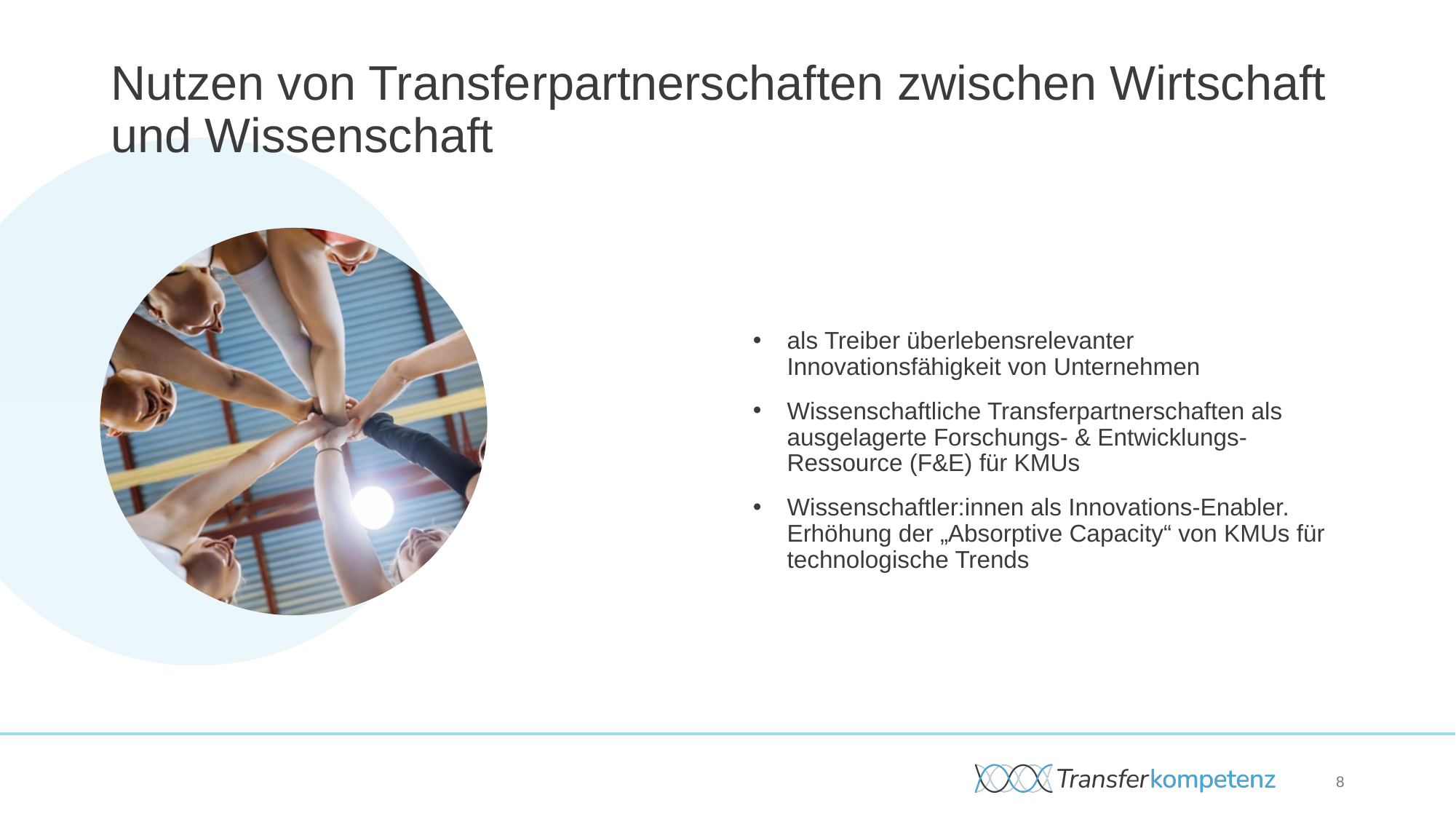

# Nutzen von Transferpartnerschaften zwischen Wirtschaft und Wissenschaft

als Treiber überlebensrelevanter Innovationsfähigkeit von Unternehmen
Wissenschaftliche Transferpartnerschaften als ausgelagerte Forschungs- & Entwicklungs-Ressource (F&E) für KMUs
Wissenschaftler:innen als Innovations-Enabler. Erhöhung der „Absorptive Capacity“ von KMUs für technologische Trends

8